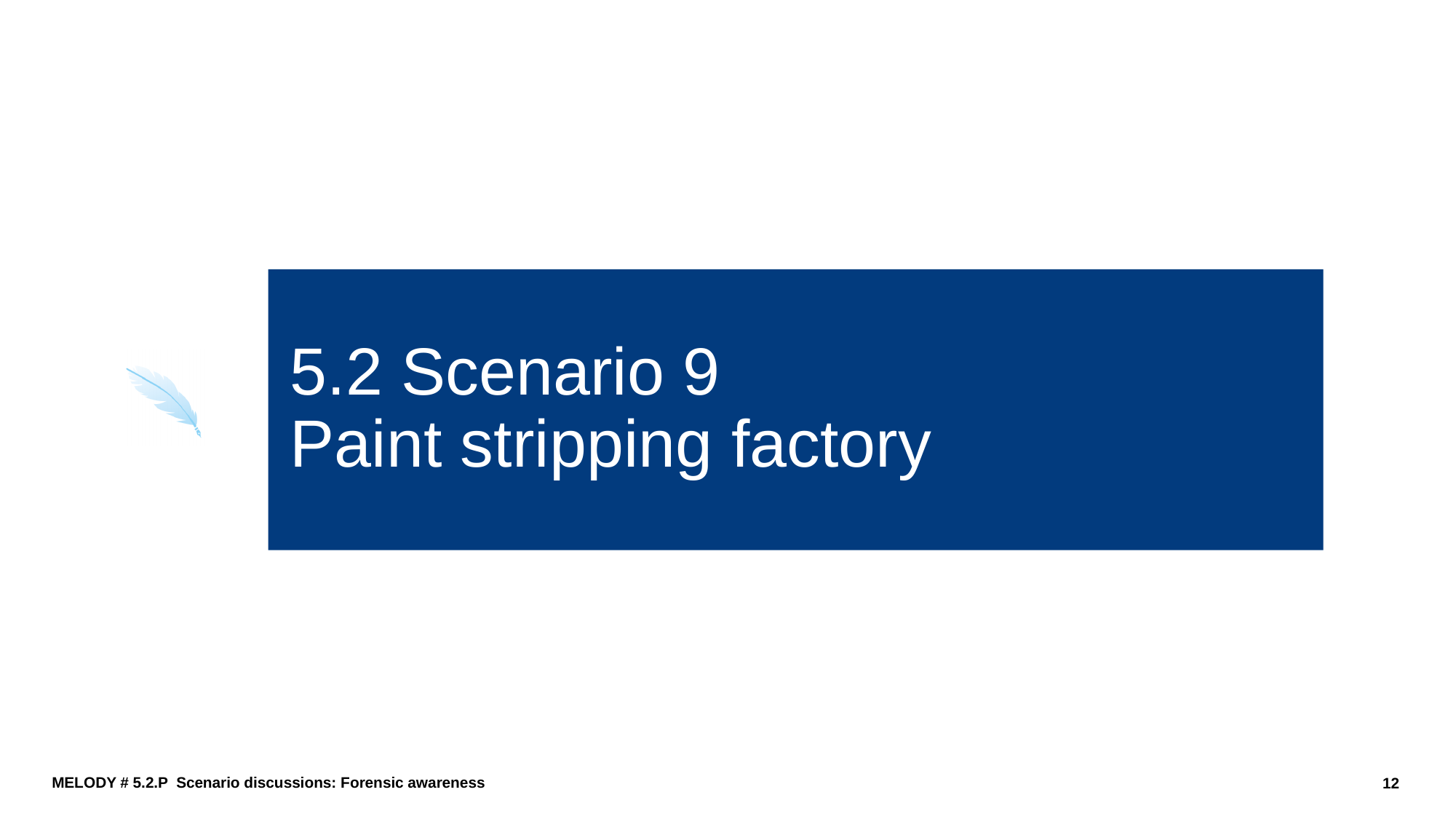

# 5.2 Scenario 9 Paint stripping factory
MELODY # 5.2.P  Scenario discussions: Forensic awareness
12